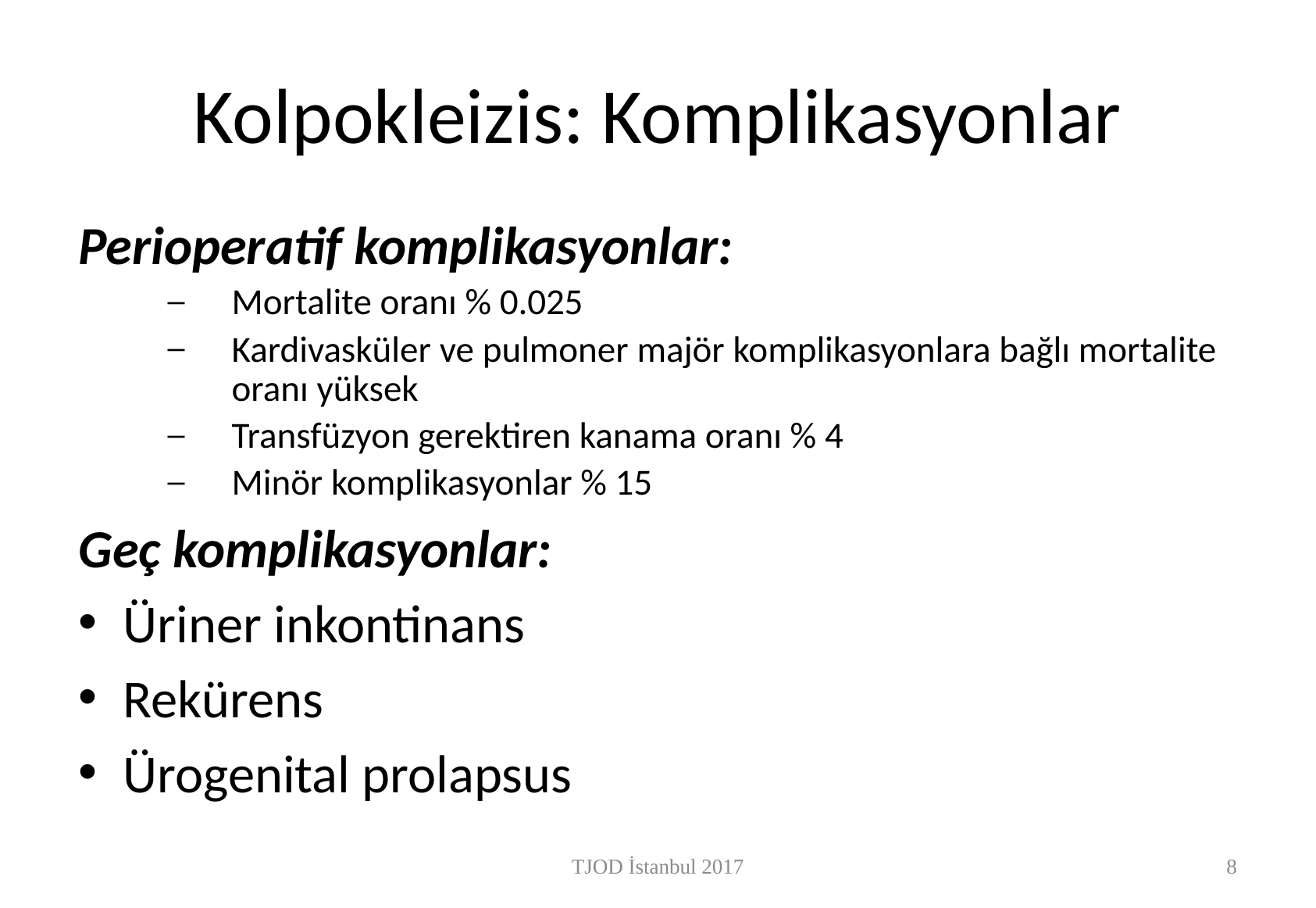

# Kolpokleizis: Komplikasyonlar
Perioperatif komplikasyonlar:
Mortalite oranı % 0.025
Kardivasküler ve pulmoner majör komplikasyonlara bağlı mortalite oranı yüksek
Transfüzyon gerektiren kanama oranı % 4
Minör komplikasyonlar % 15
Geç komplikasyonlar:
Üriner inkontinans
Rekürens
Ürogenital prolapsus

TJOD İstanbul 2017
8